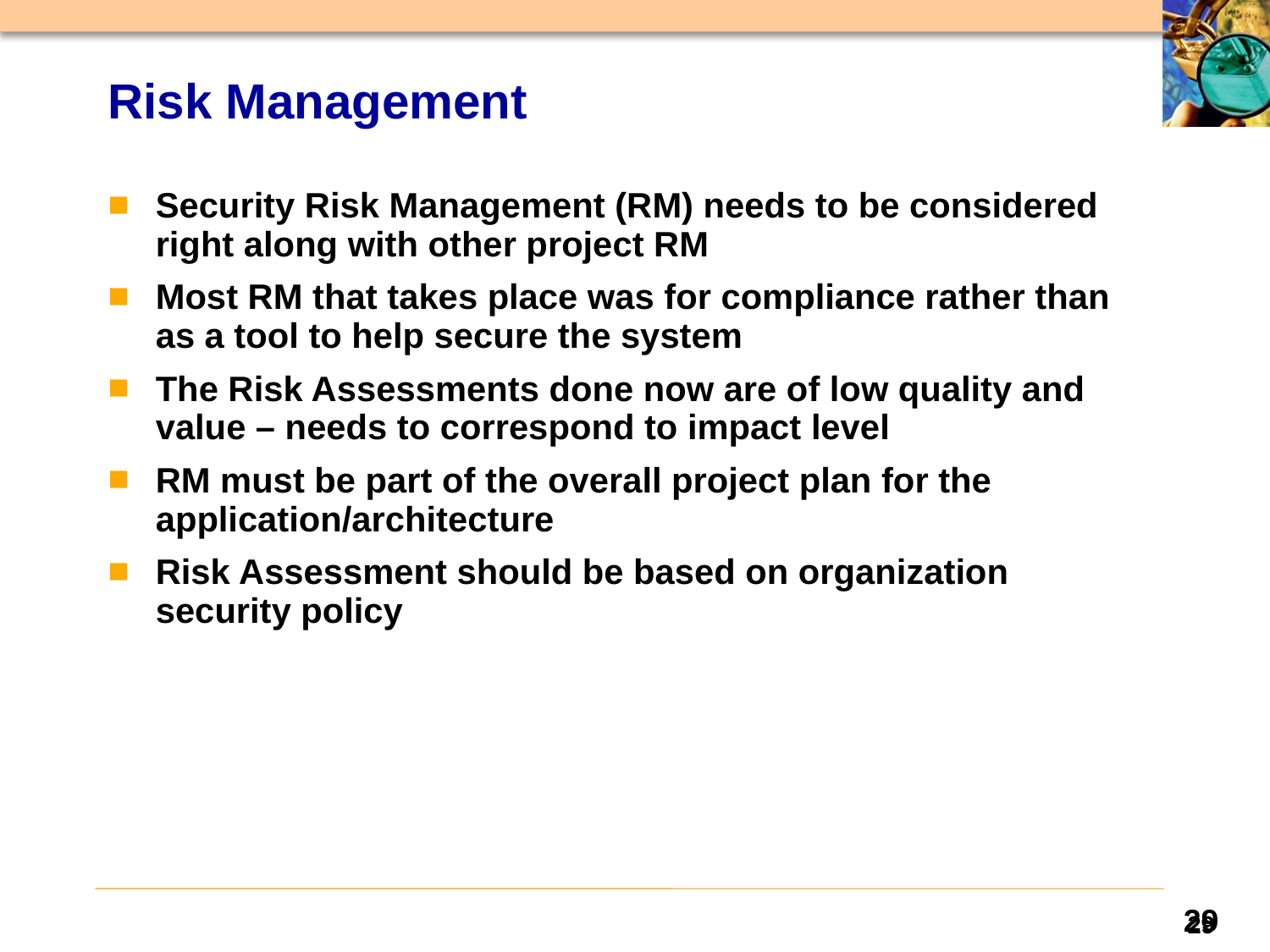

# Risk Management
Security Risk Management (RM) needs to be considered right along with other project RM
Most RM that takes place was for compliance rather than as a tool to help secure the system
The Risk Assessments done now are of low quality and value – needs to correspond to impact level
RM must be part of the overall project plan for the application/architecture
Risk Assessment should be based on organization security policy
29